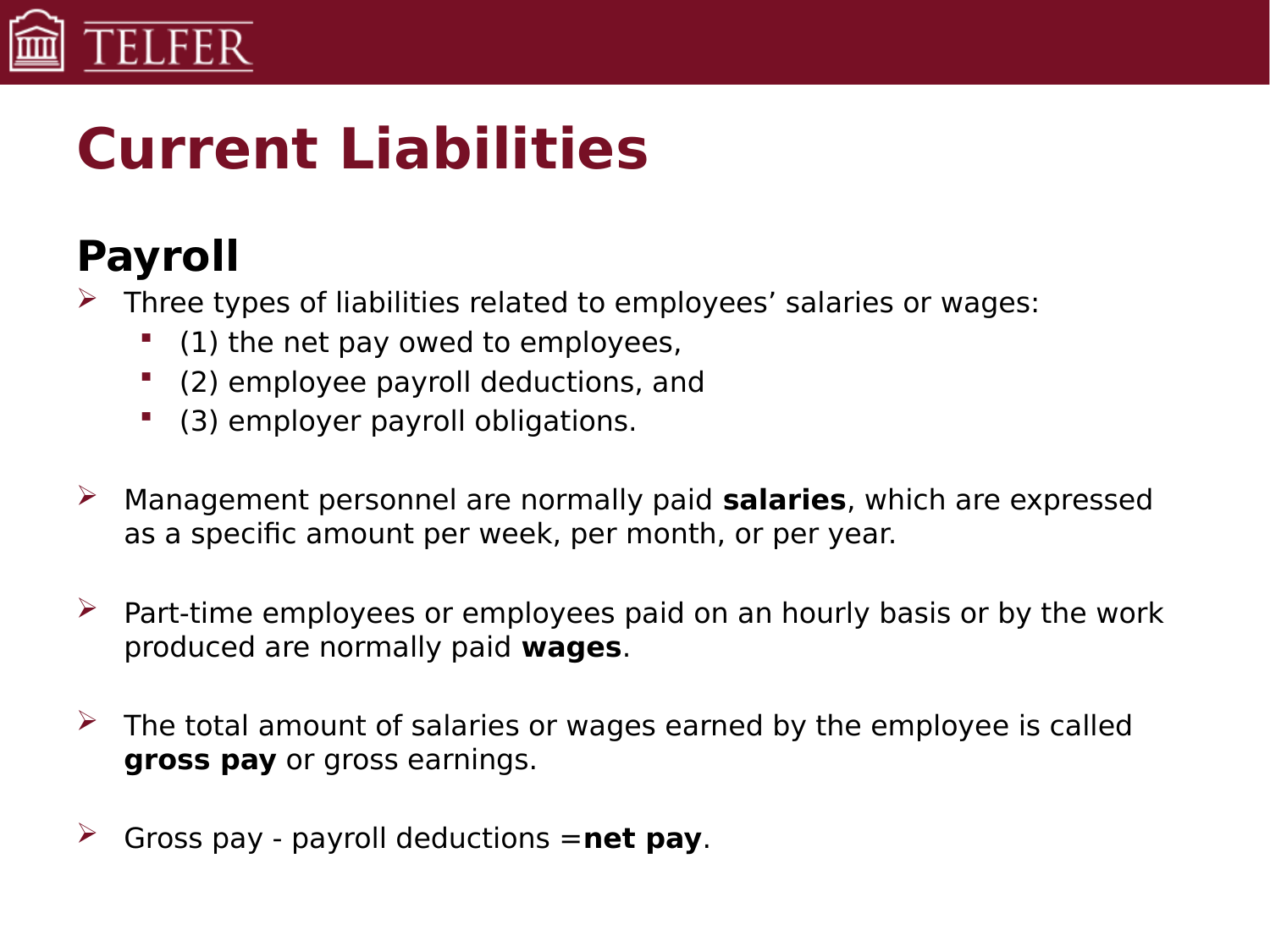

# Current Liabilities
Payroll
Three types of liabilities related to employees’ salaries or wages:
(1) the net pay owed to employees,
(2) employee payroll deductions, and
(3) employer payroll obligations.

Management personnel are normally paid salaries, which are expressed as a specific amount per week, per month, or per year.

Part-time employees or employees paid on an hourly basis or by the work produced are normally paid wages.

The total amount of salaries or wages earned by the employee is called gross pay or gross earnings.

Gross pay - payroll deductions =net pay.